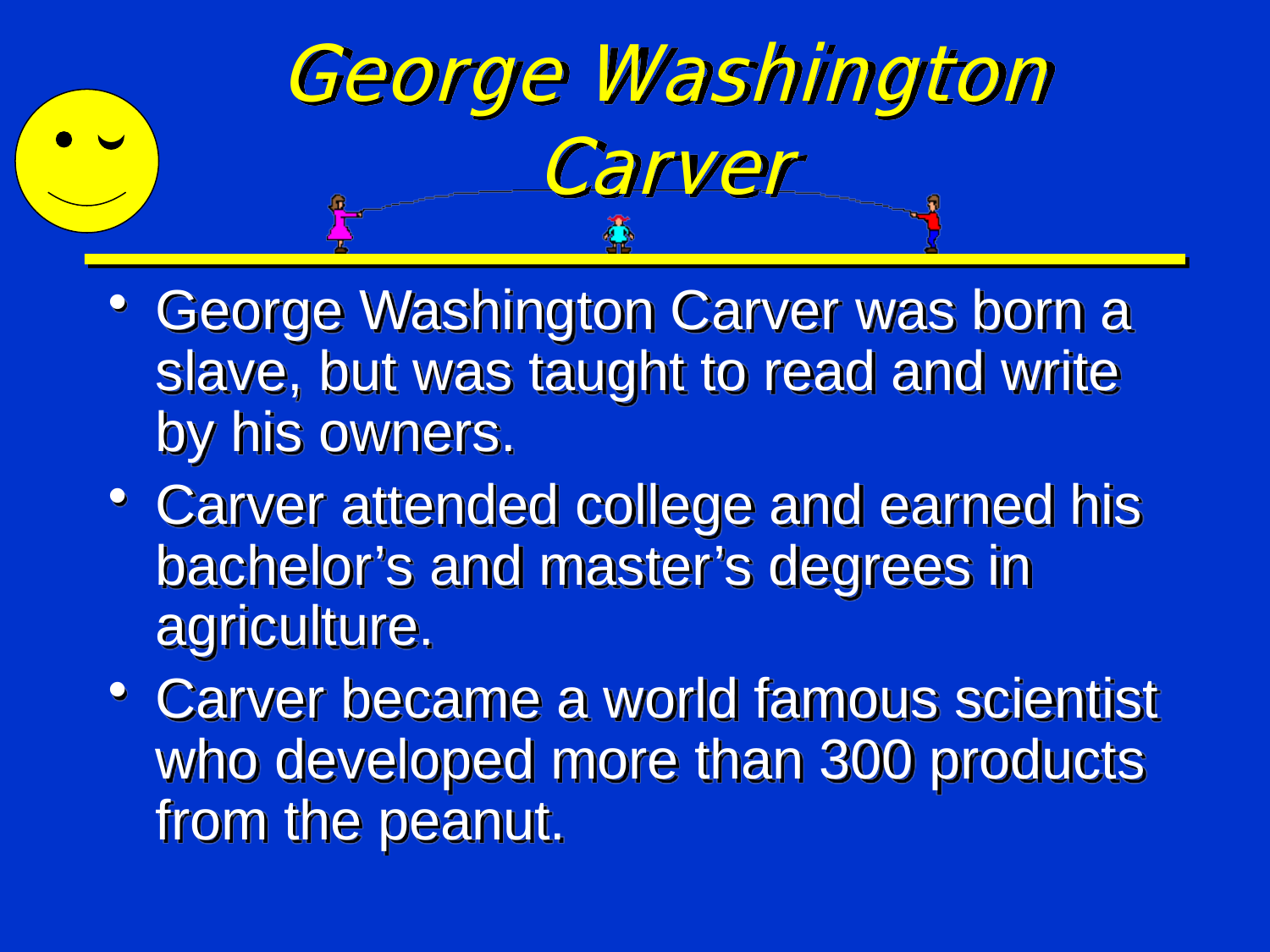

# George Washington Carver
George Washington Carver was born a slave, but was taught to read and write by his owners.
Carver attended college and earned his bachelor’s and master’s degrees in agriculture.
Carver became a world famous scientist who developed more than 300 products from the peanut.